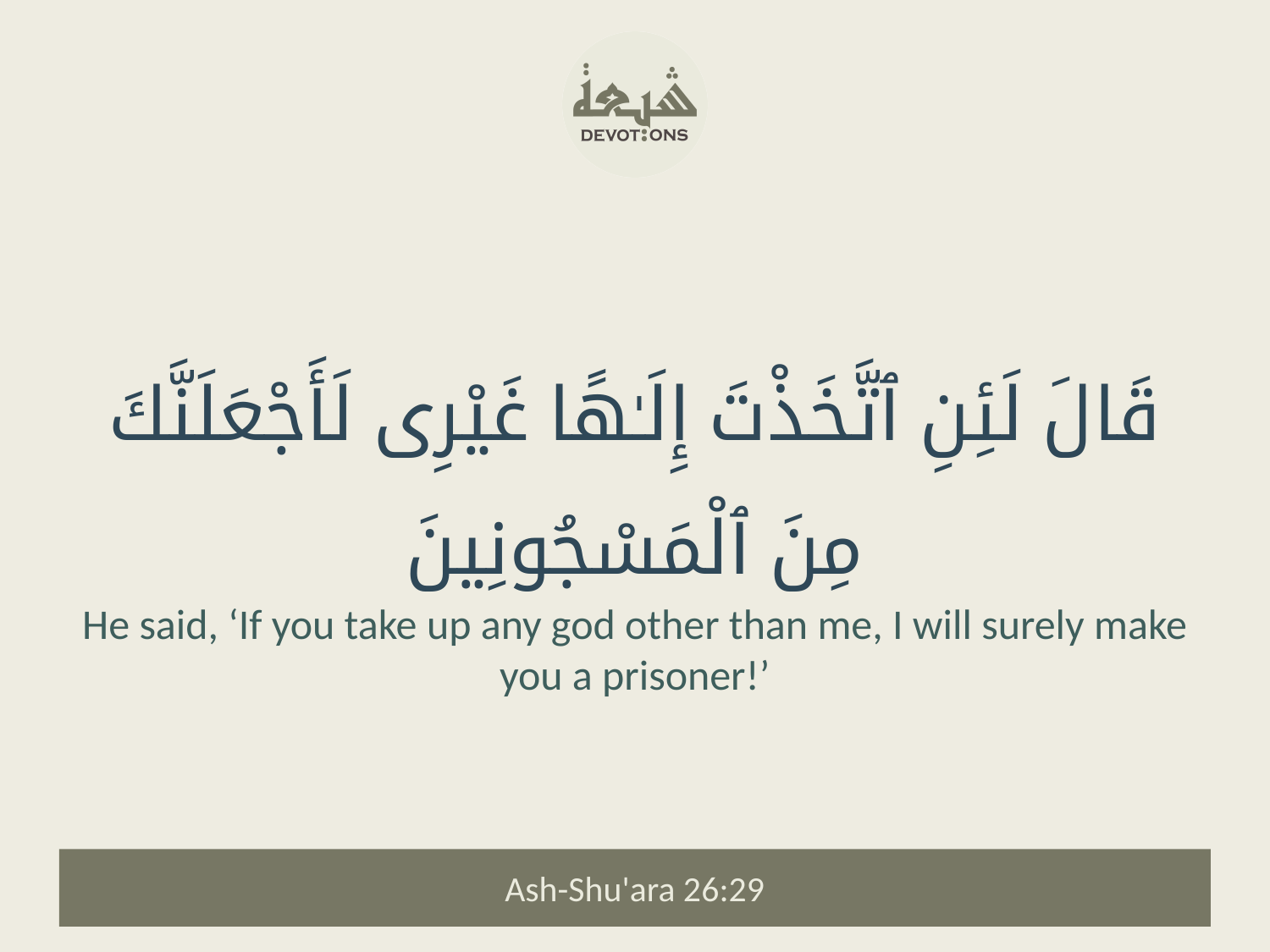

قَالَ لَئِنِ ٱتَّخَذْتَ إِلَـٰهًا غَيْرِى لَأَجْعَلَنَّكَ مِنَ ٱلْمَسْجُونِينَ
He said, ‘If you take up any god other than me, I will surely make you a prisoner!’
Ash-Shu'ara 26:29